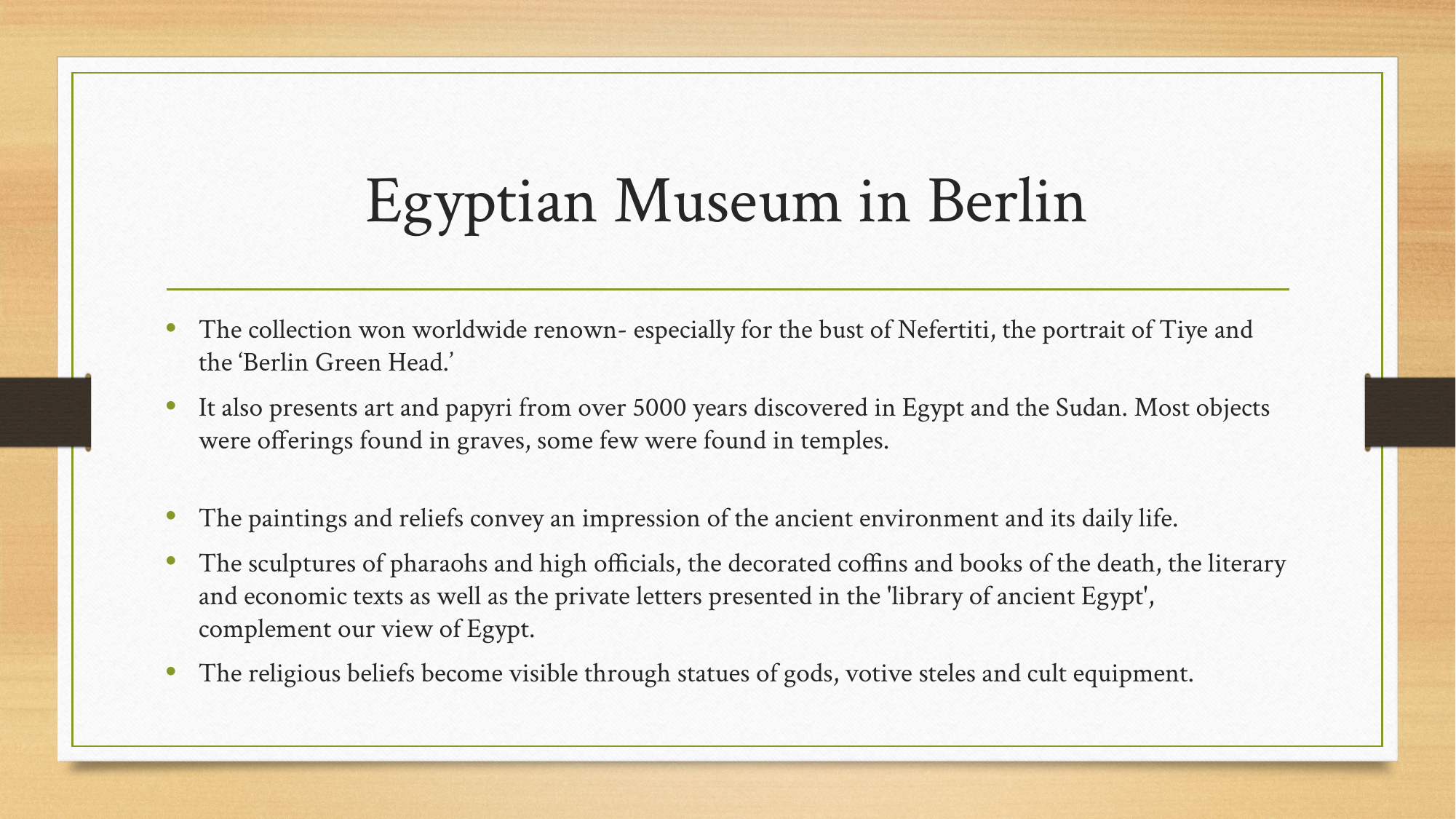

# Egyptian Museum in Berlin
The collection won worldwide renown- especially for the bust of Nefertiti, the portrait of Tiye and the ‘Berlin Green Head.’
It also presents art and papyri from over 5000 years discovered in Egypt and the Sudan. Most objects were offerings found in graves, some few were found in temples.
The paintings and reliefs convey an impression of the ancient environment and its daily life.
The sculptures of pharaohs and high officials, the decorated coffins and books of the death, the literary and economic texts as well as the private letters presented in the 'library of ancient Egypt', complement our view of Egypt.
The religious beliefs become visible through statues of gods, votive steles and cult equipment.